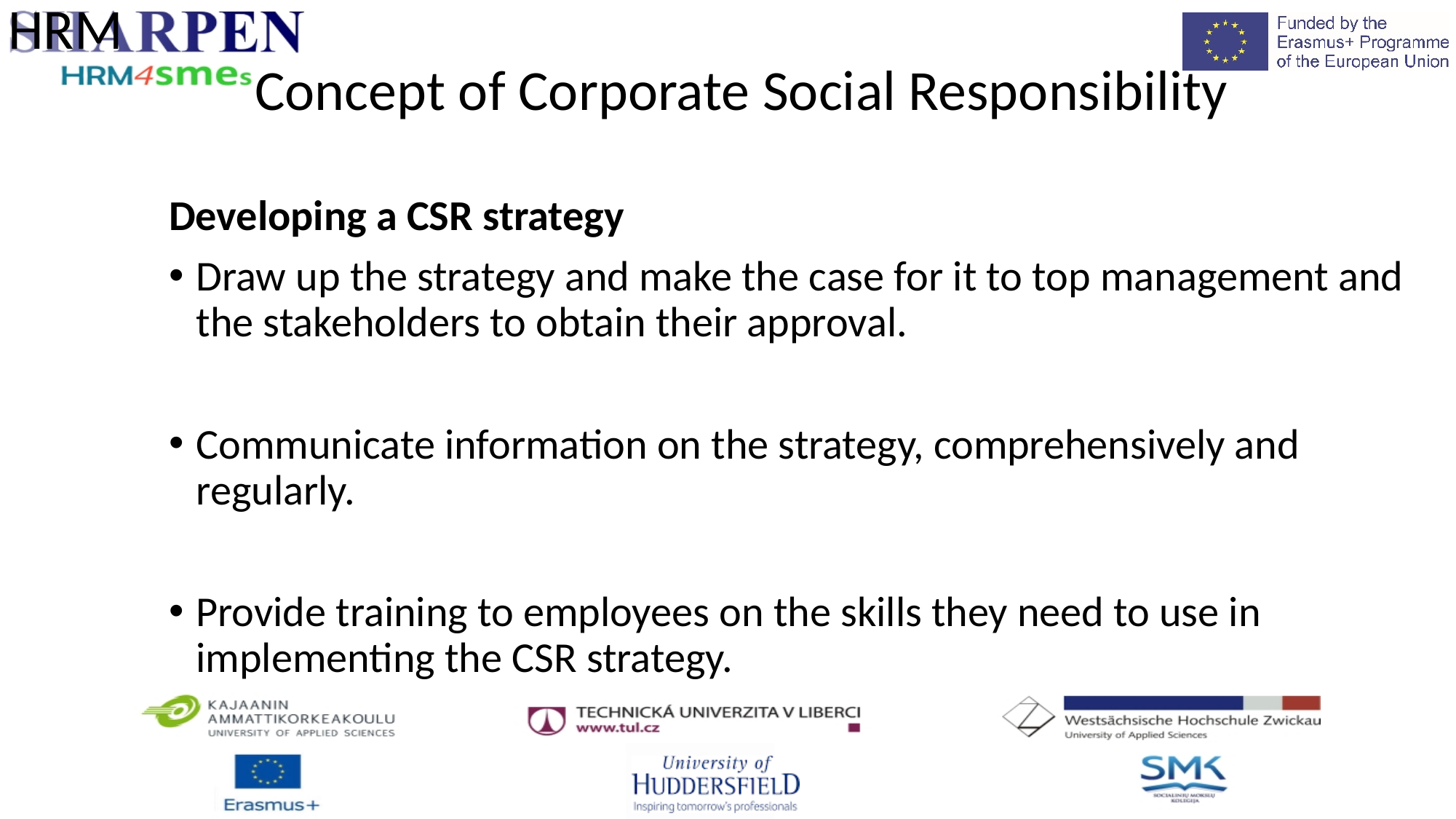

# Introduction to HRM Concept of Corporate Social Responsibility
Developing a CSR strategy
Draw up the strategy and make the case for it to top management and the stakeholders to obtain their approval.

Communicate information on the strategy, comprehensively and regularly.

Provide training to employees on the skills they need to use in implementing the CSR strategy.